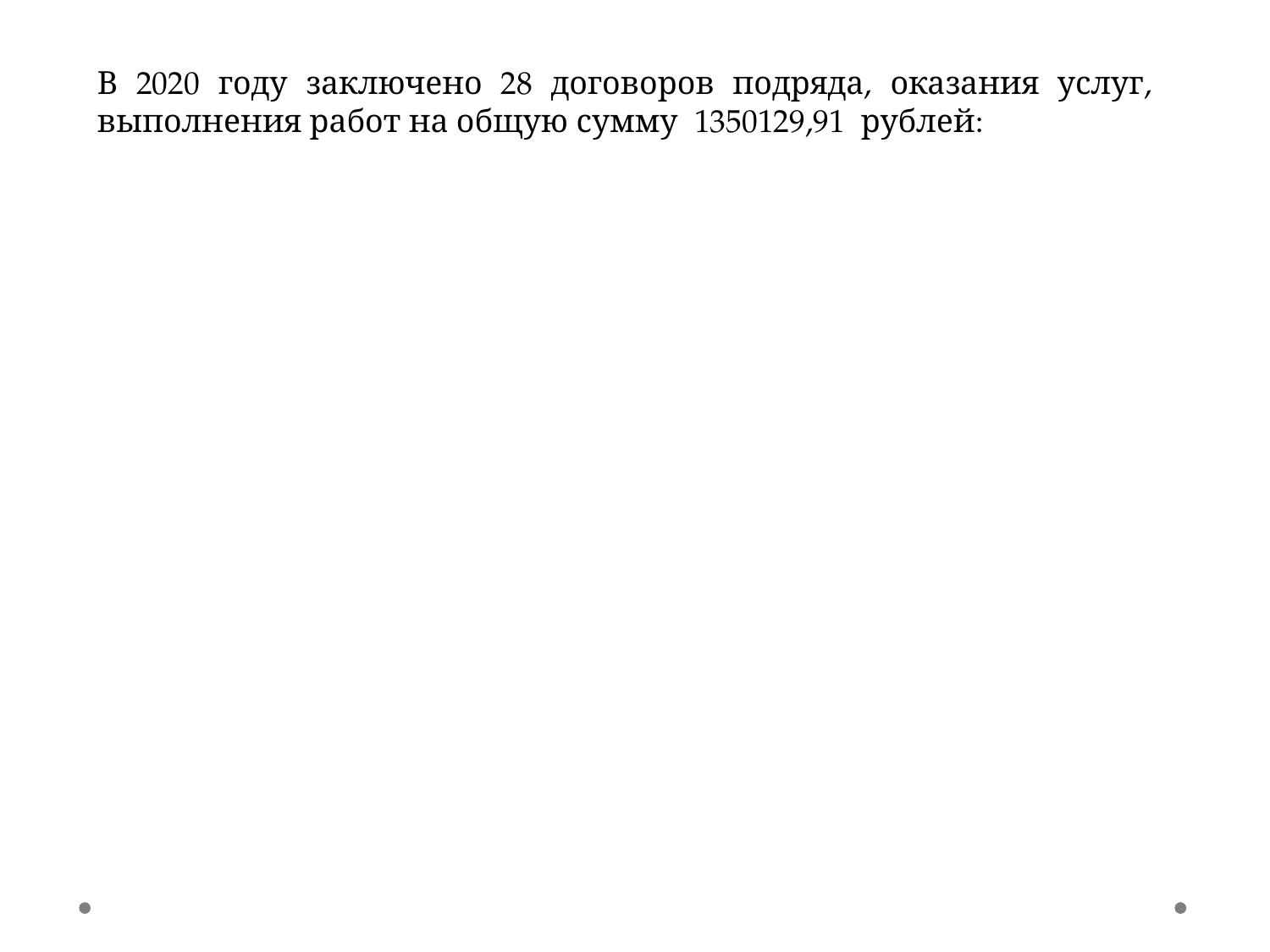

В 2020 году заключено 28 договоров подряда, оказания услуг, выполнения работ на общую сумму  1350129,91  рублей: